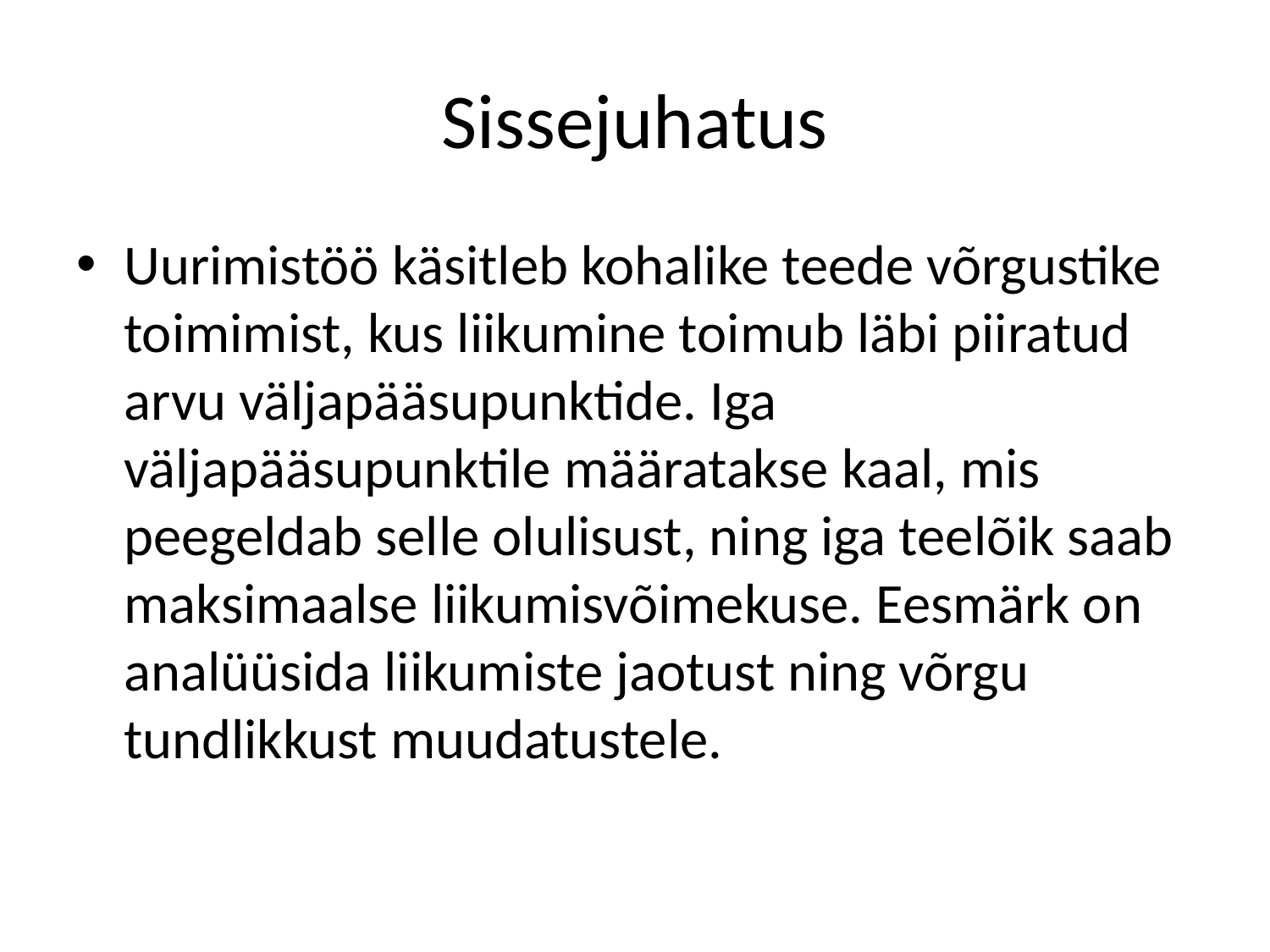

# Sissejuhatus
Uurimistöö käsitleb kohalike teede võrgustike toimimist, kus liikumine toimub läbi piiratud arvu väljapääsupunktide. Iga väljapääsupunktile määratakse kaal, mis peegeldab selle olulisust, ning iga teelõik saab maksimaalse liikumisvõimekuse. Eesmärk on analüüsida liikumiste jaotust ning võrgu tundlikkust muudatustele.